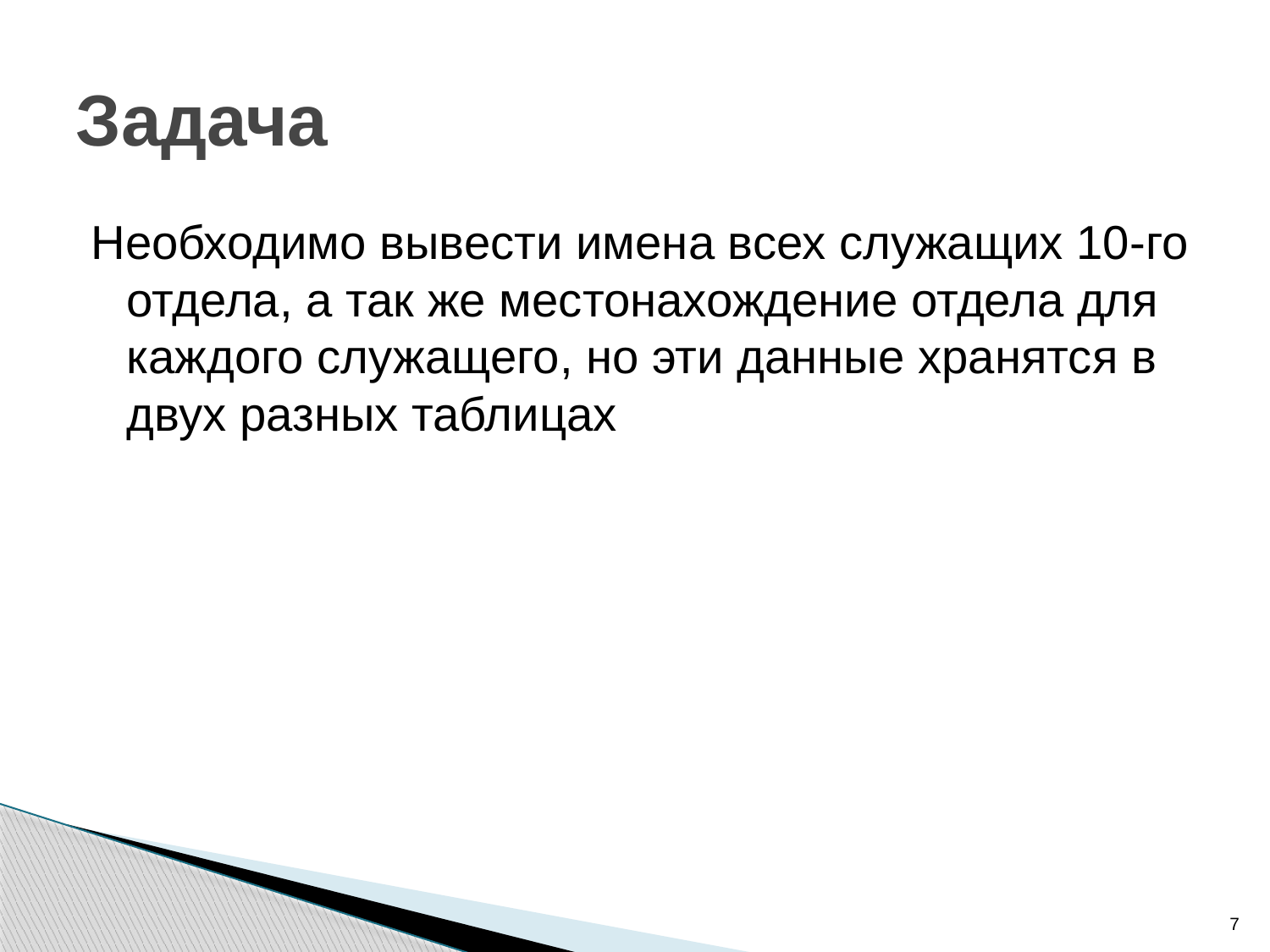

# Задача
Необходимо вывести имена всех служащих 10-го отдела, а так же местонахождение отдела для каждого служащего, но эти данные хранятся в двух разных таблицах
7